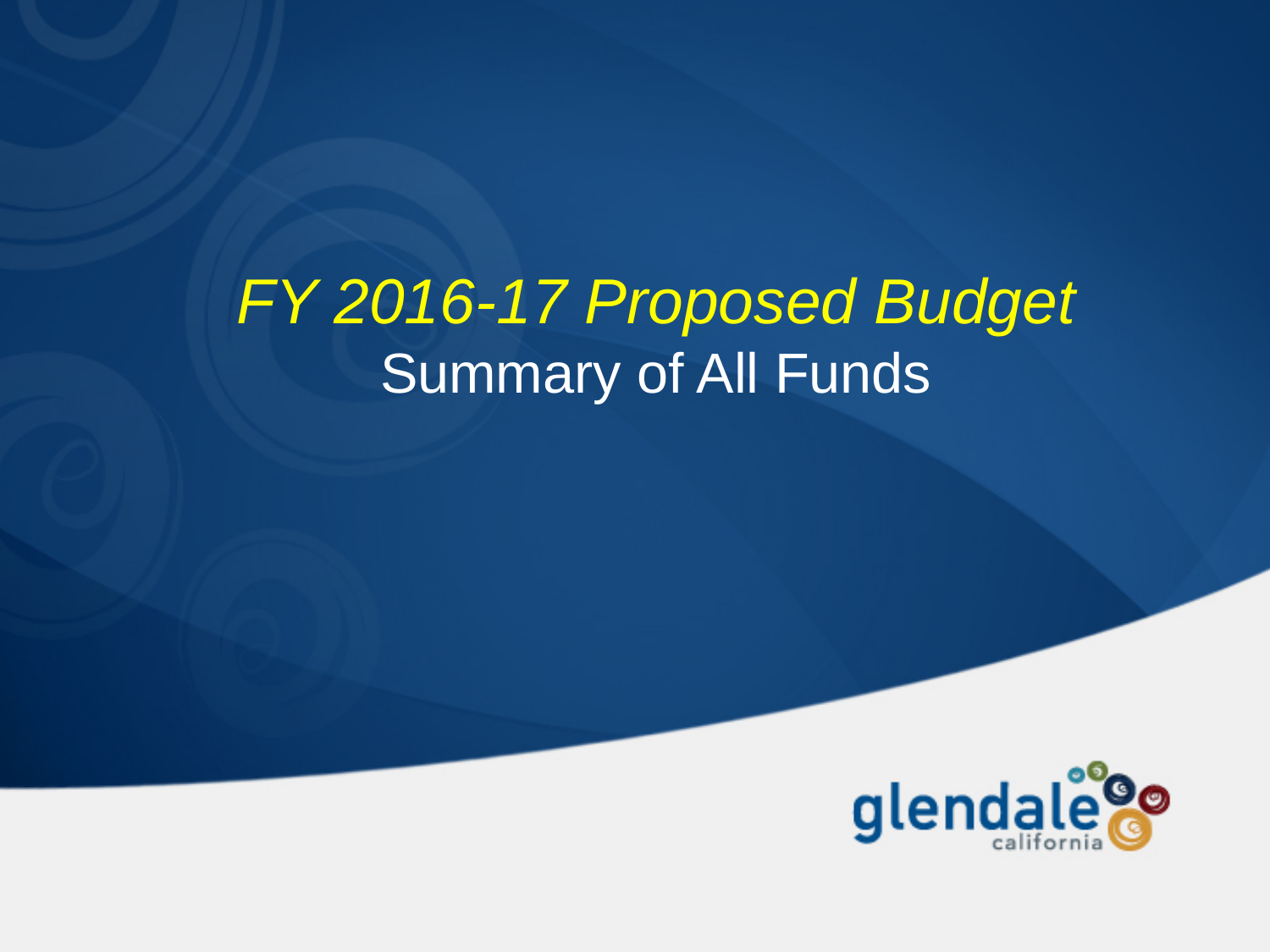

FY 2016-17 Proposed Budget
Summary of All Funds